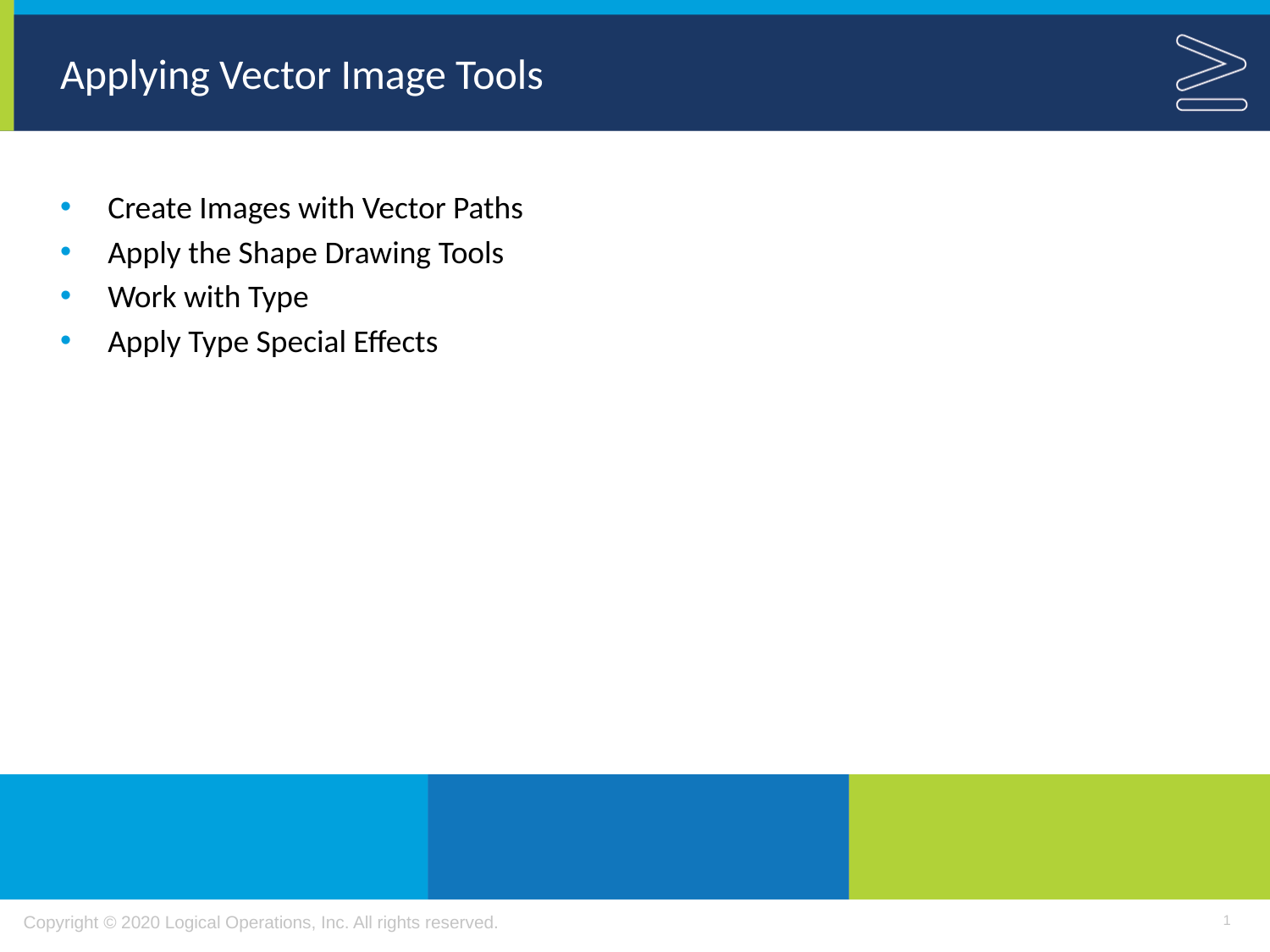

# Applying Vector Image Tools
Create Images with Vector Paths
Apply the Shape Drawing Tools
Work with Type
Apply Type Special Effects
1